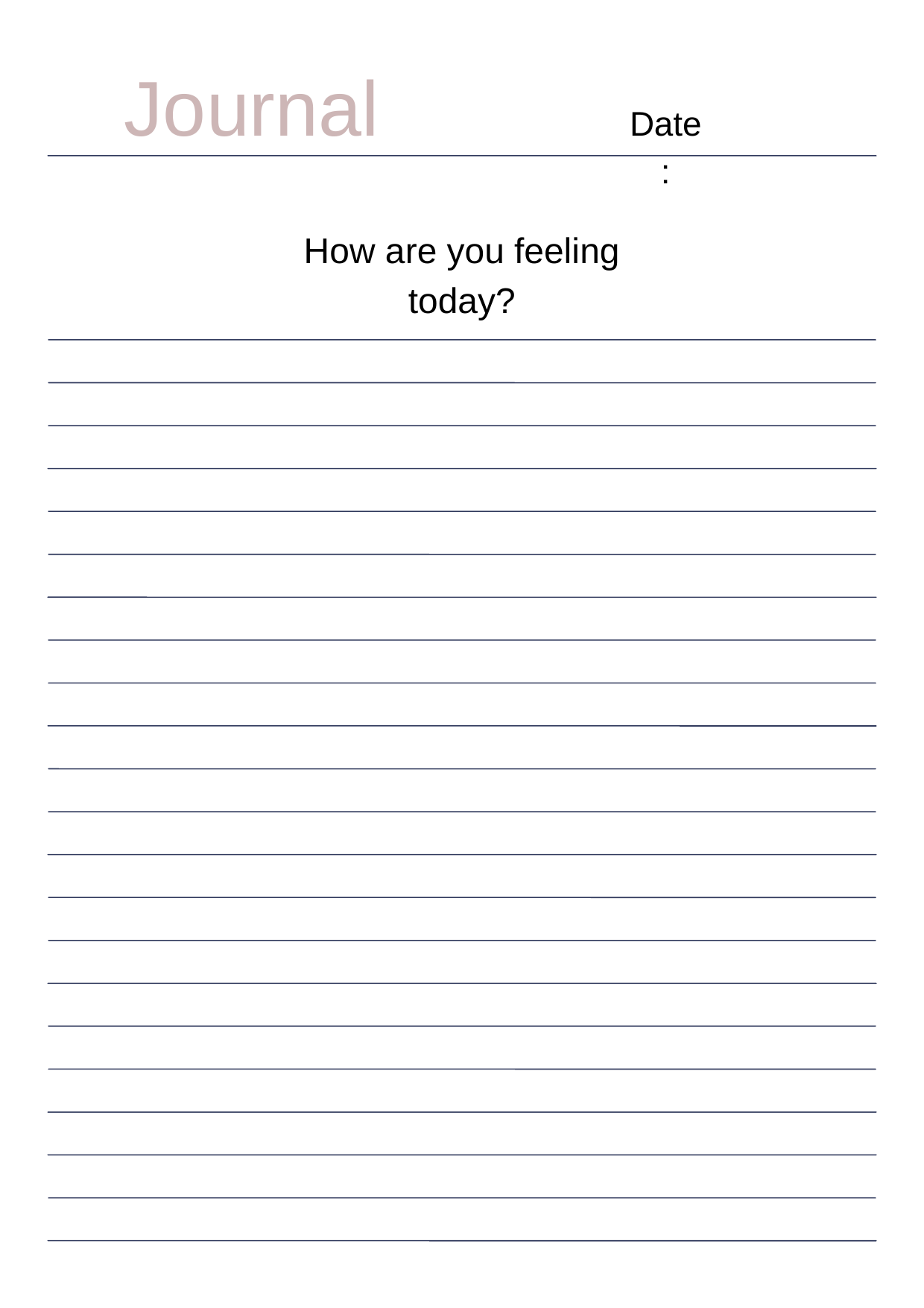

Journal
Date:

How are you feeling today?